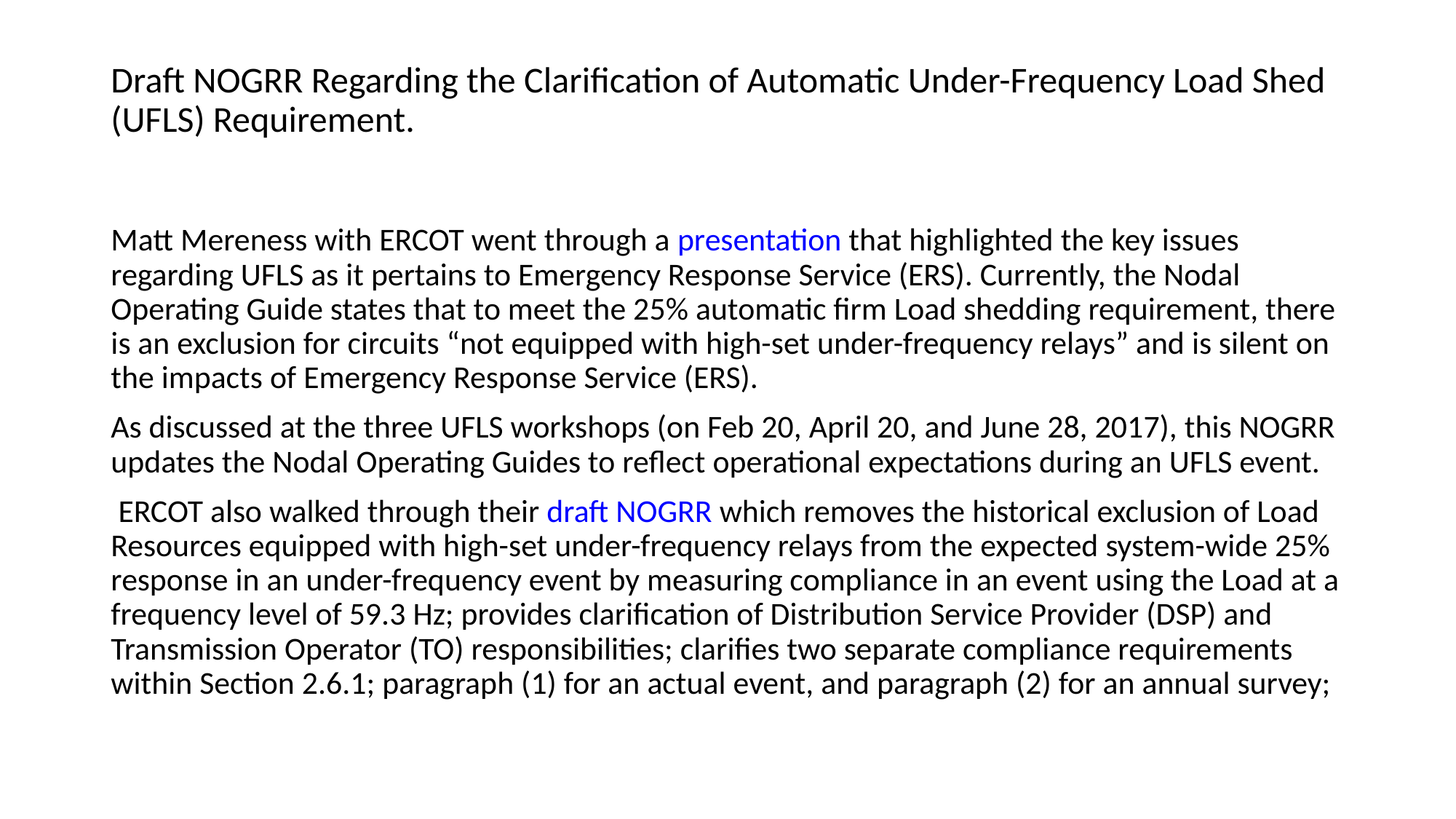

# Draft NOGRR Regarding the Clarification of Automatic Under-Frequency Load Shed (UFLS) Requirement.
Matt Mereness with ERCOT went through a presentation that highlighted the key issues regarding UFLS as it pertains to Emergency Response Service (ERS). Currently, the Nodal Operating Guide states that to meet the 25% automatic firm Load shedding requirement, there is an exclusion for circuits “not equipped with high-set under-frequency relays” and is silent on the impacts of Emergency Response Service (ERS).
As discussed at the three UFLS workshops (on Feb 20, April 20, and June 28, 2017), this NOGRR updates the Nodal Operating Guides to reflect operational expectations during an UFLS event.
 ERCOT also walked through their draft NOGRR which removes the historical exclusion of Load Resources equipped with high-set under-frequency relays from the expected system-wide 25% response in an under-frequency event by measuring compliance in an event using the Load at a frequency level of 59.3 Hz; provides clarification of Distribution Service Provider (DSP) and Transmission Operator (TO) responsibilities; clarifies two separate compliance requirements within Section 2.6.1; paragraph (1) for an actual event, and paragraph (2) for an annual survey;